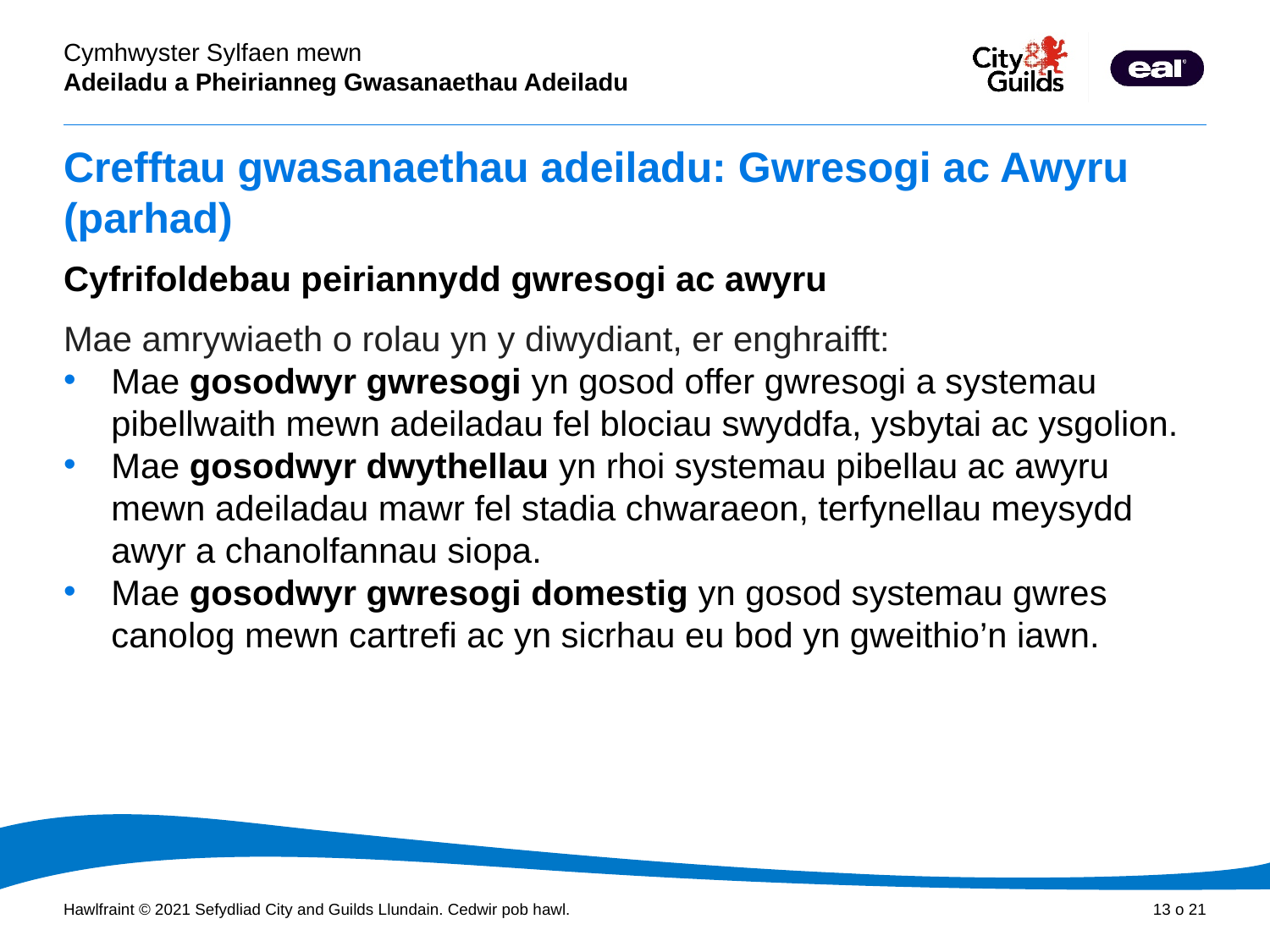

# Crefftau gwasanaethau adeiladu: Gwresogi ac Awyru (parhad)
Cyfrifoldebau peiriannydd gwresogi ac awyru
Mae amrywiaeth o rolau yn y diwydiant, er enghraifft:
Mae gosodwyr gwresogi yn gosod offer gwresogi a systemau pibellwaith mewn adeiladau fel blociau swyddfa, ysbytai ac ysgolion.
Mae gosodwyr dwythellau yn rhoi systemau pibellau ac awyru mewn adeiladau mawr fel stadia chwaraeon, terfynellau meysydd awyr a chanolfannau siopa.
Mae gosodwyr gwresogi domestig yn gosod systemau gwres canolog mewn cartrefi ac yn sicrhau eu bod yn gweithio’n iawn.